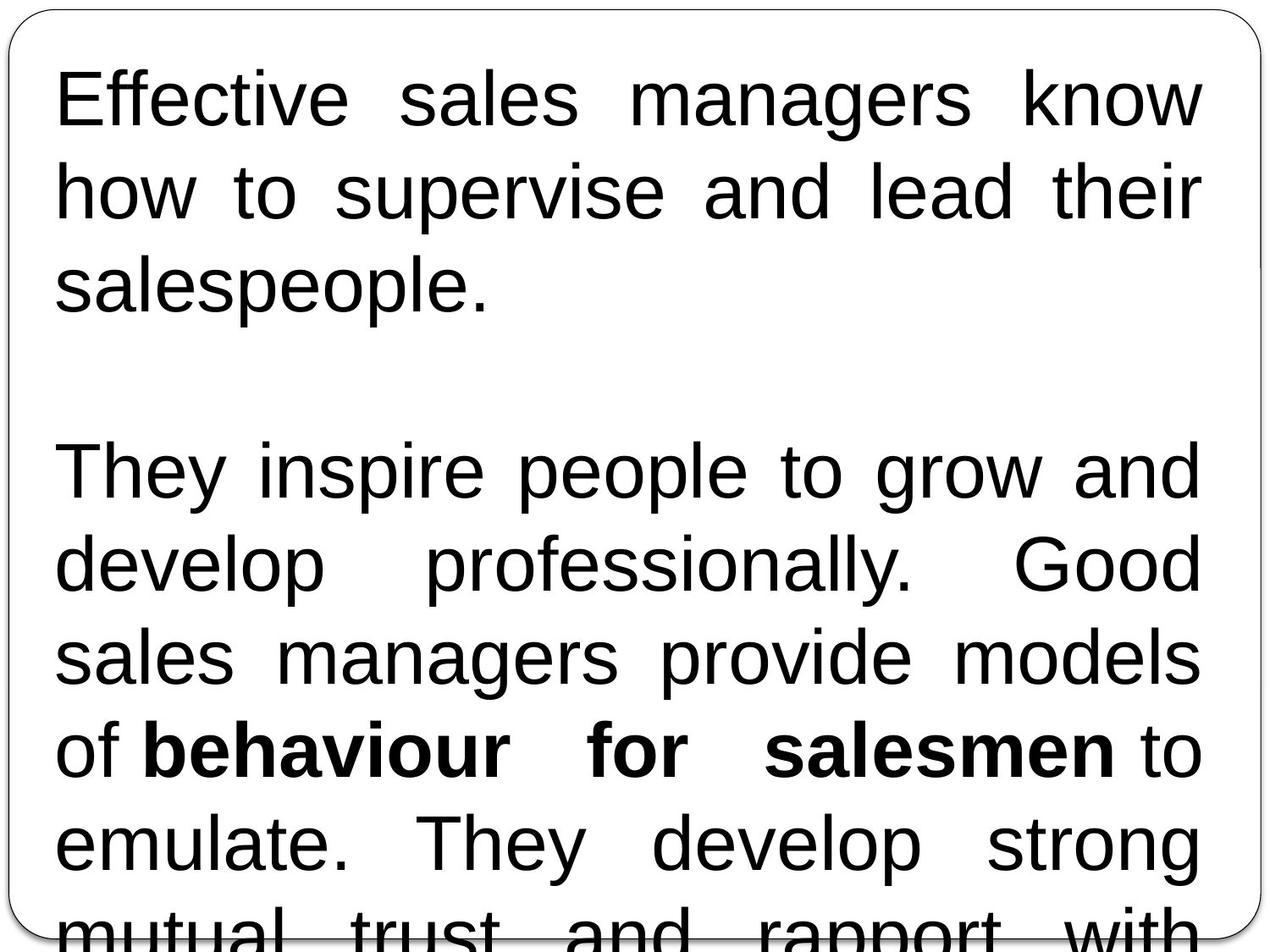

Effective sales managers know how to supervise and lead their salespeople.

They inspire people to grow and develop professionally. Good sales managers provide models of behaviour for salesmen to emulate. They develop strong mutual trust and rapport with subordinates.